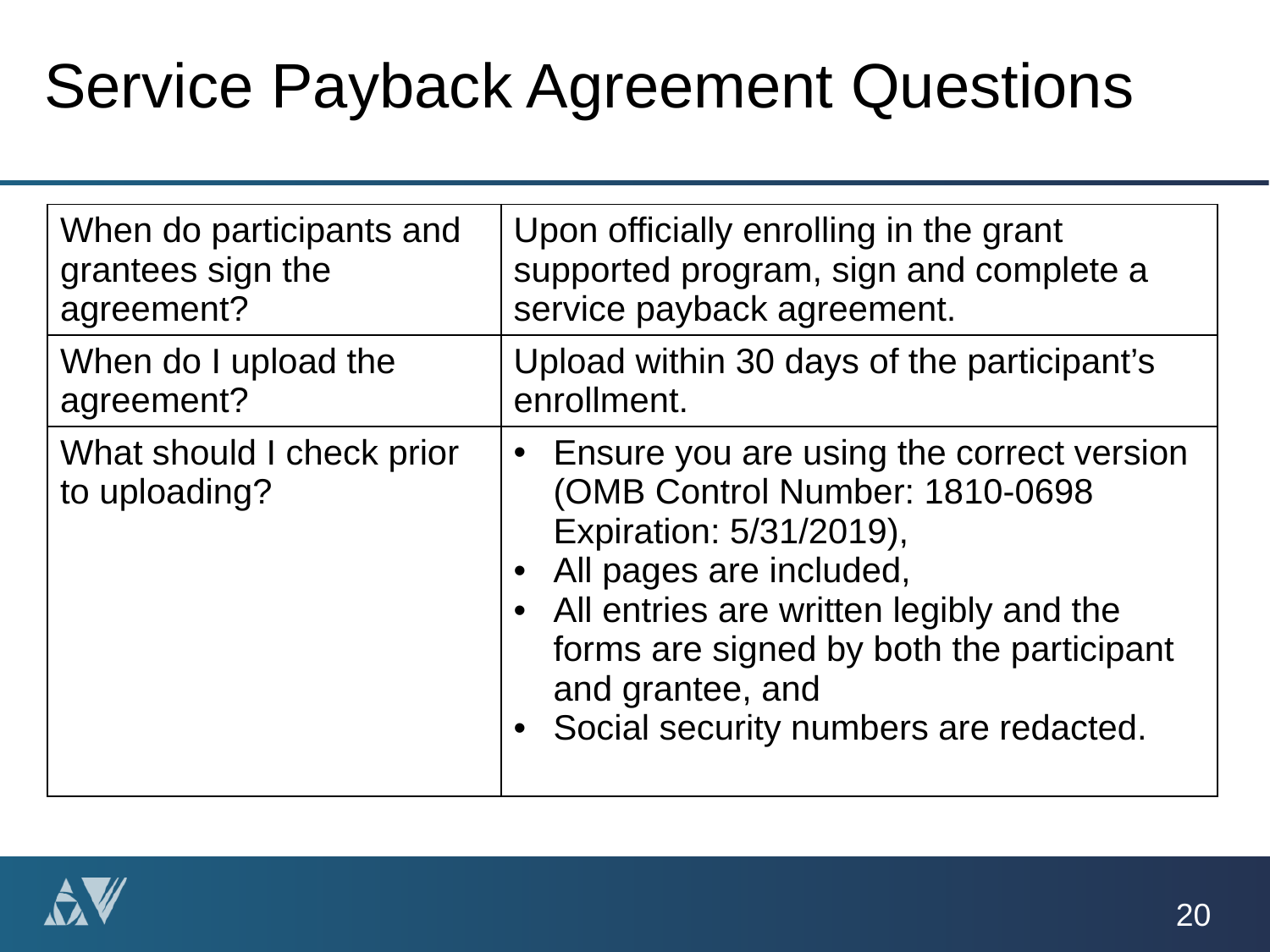

# Service Payback Agreement Questions
| When do participants and grantees sign the agreement? | Upon officially enrolling in the grant supported program, sign and complete a service payback agreement. |
| --- | --- |
| When do I upload the agreement? | Upload within 30 days of the participant’s enrollment. |
| What should I check prior to uploading? | Ensure you are using the correct version (OMB Control Number: 1810-0698 Expiration: 5/31/2019), All pages are included, All entries are written legibly and the forms are signed by both the participant and grantee, and Social security numbers are redacted. |

20